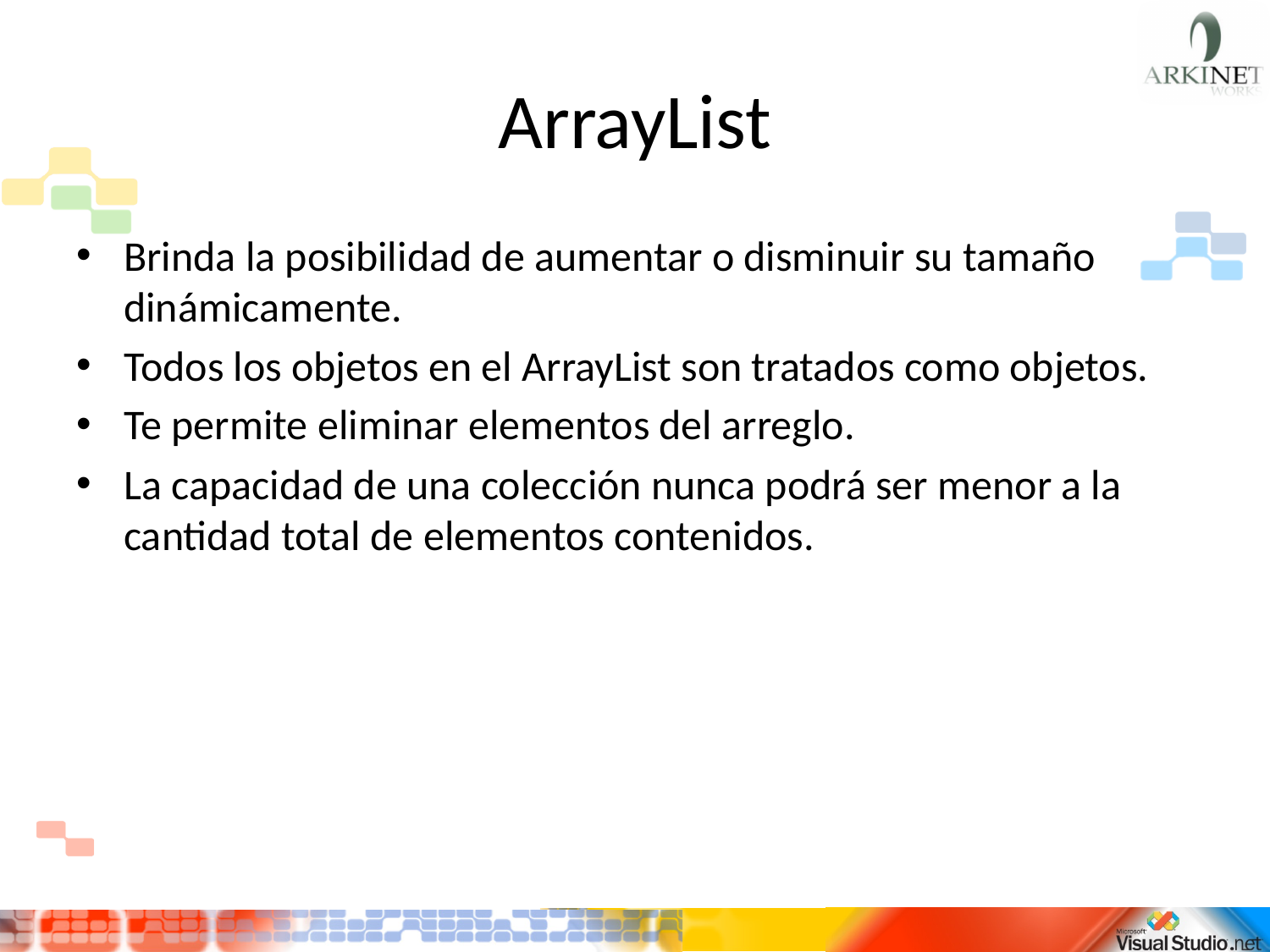

# ArrayList
Brinda la posibilidad de aumentar o disminuir su tamaño dinámicamente.
Todos los objetos en el ArrayList son tratados como objetos.
Te permite eliminar elementos del arreglo.
La capacidad de una colección nunca podrá ser menor a la cantidad total de elementos contenidos.